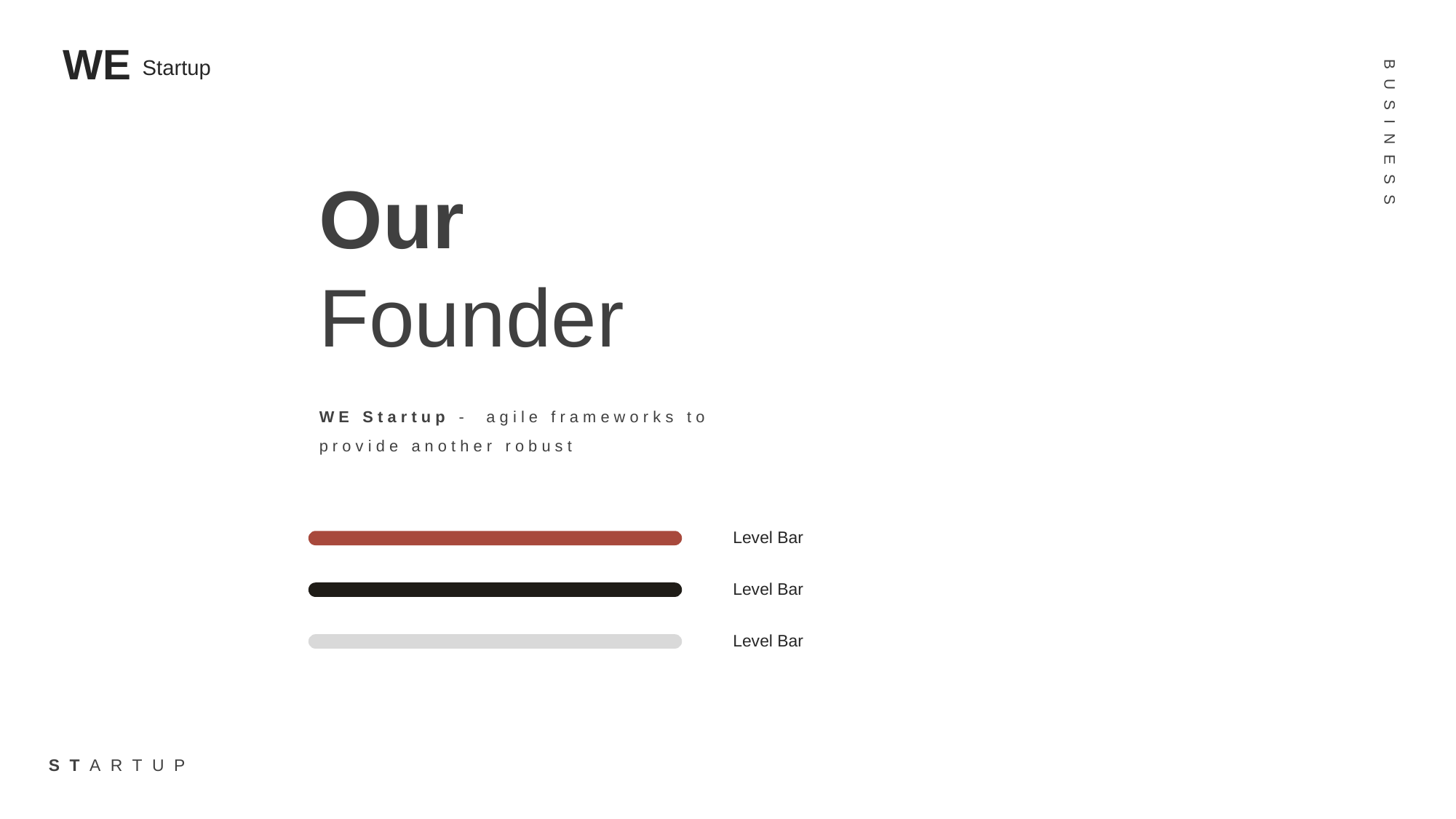

WE
Startup
BUSINESS

Our
Founder
WE Startup -  agile frameworks to provide another robust
Level Bar

Level Bar

Level Bar

STARTUP